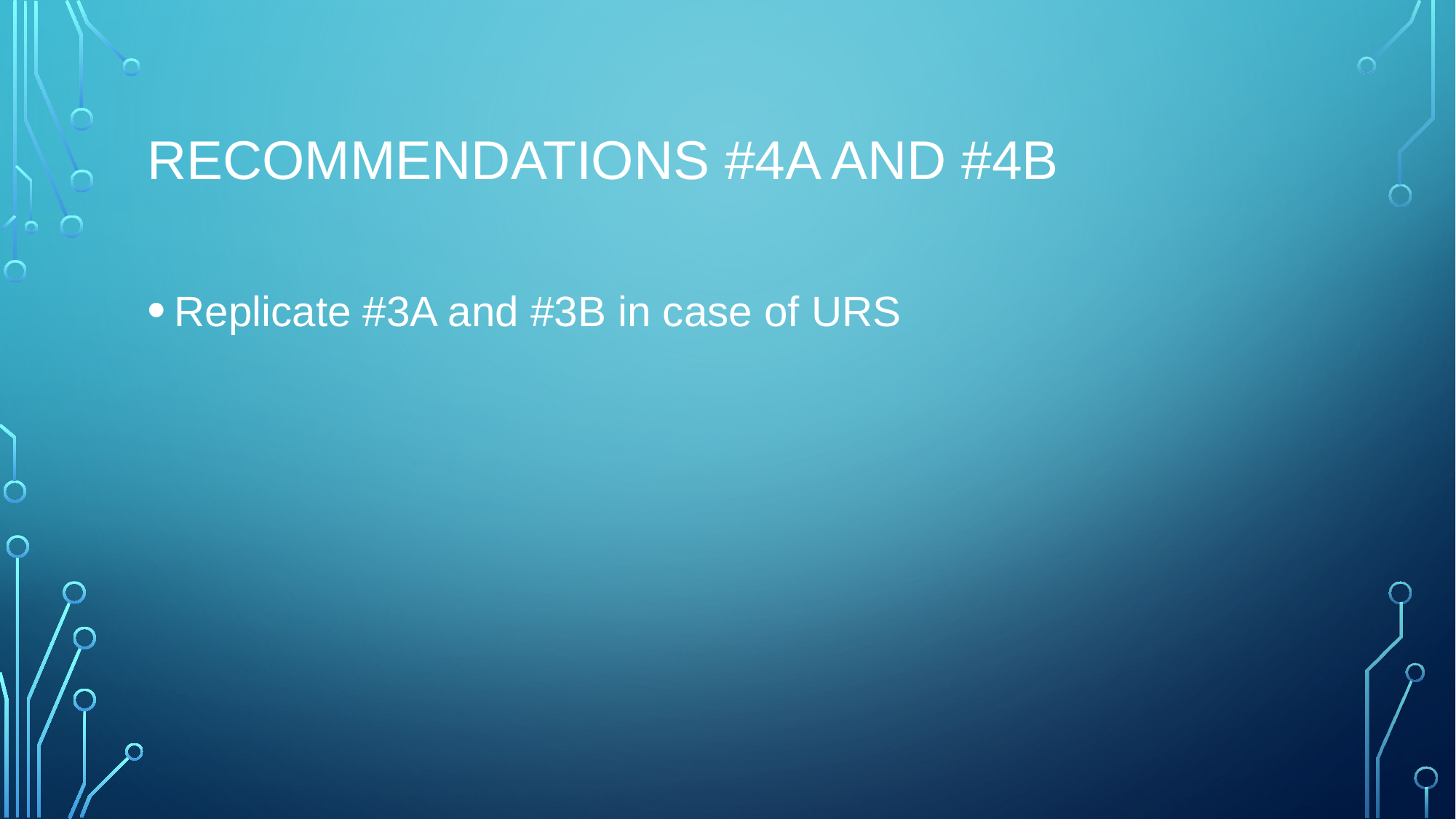

# Recommendations #4A and #4B
Replicate #3A and #3B in case of URS